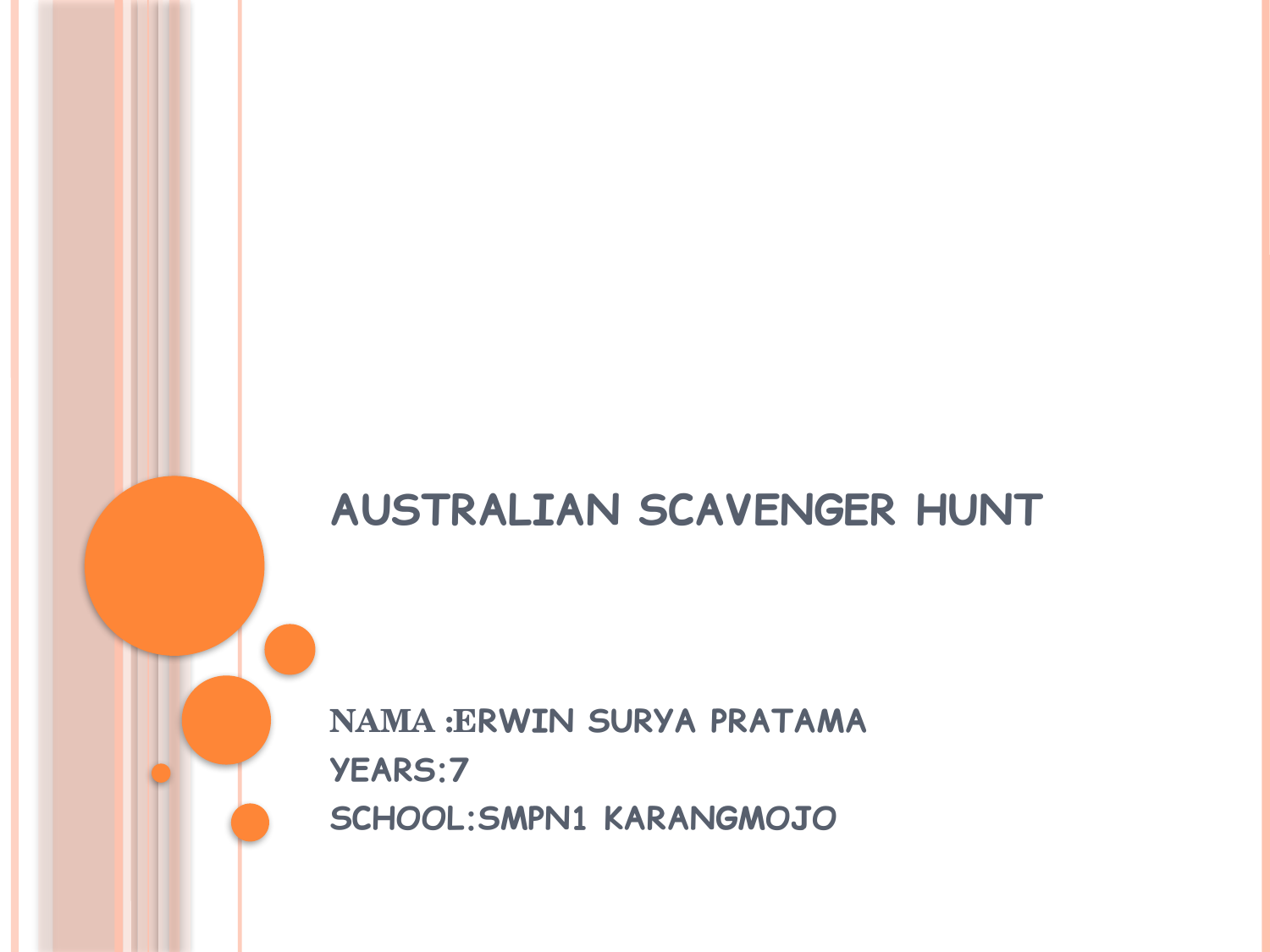

# AUSTRALIAN SCAVENGER HUNT
NAMA :ERWIN SURYA PRATAMA
YEARS:7
SCHOOL:SMPN1 KARANGMOJO